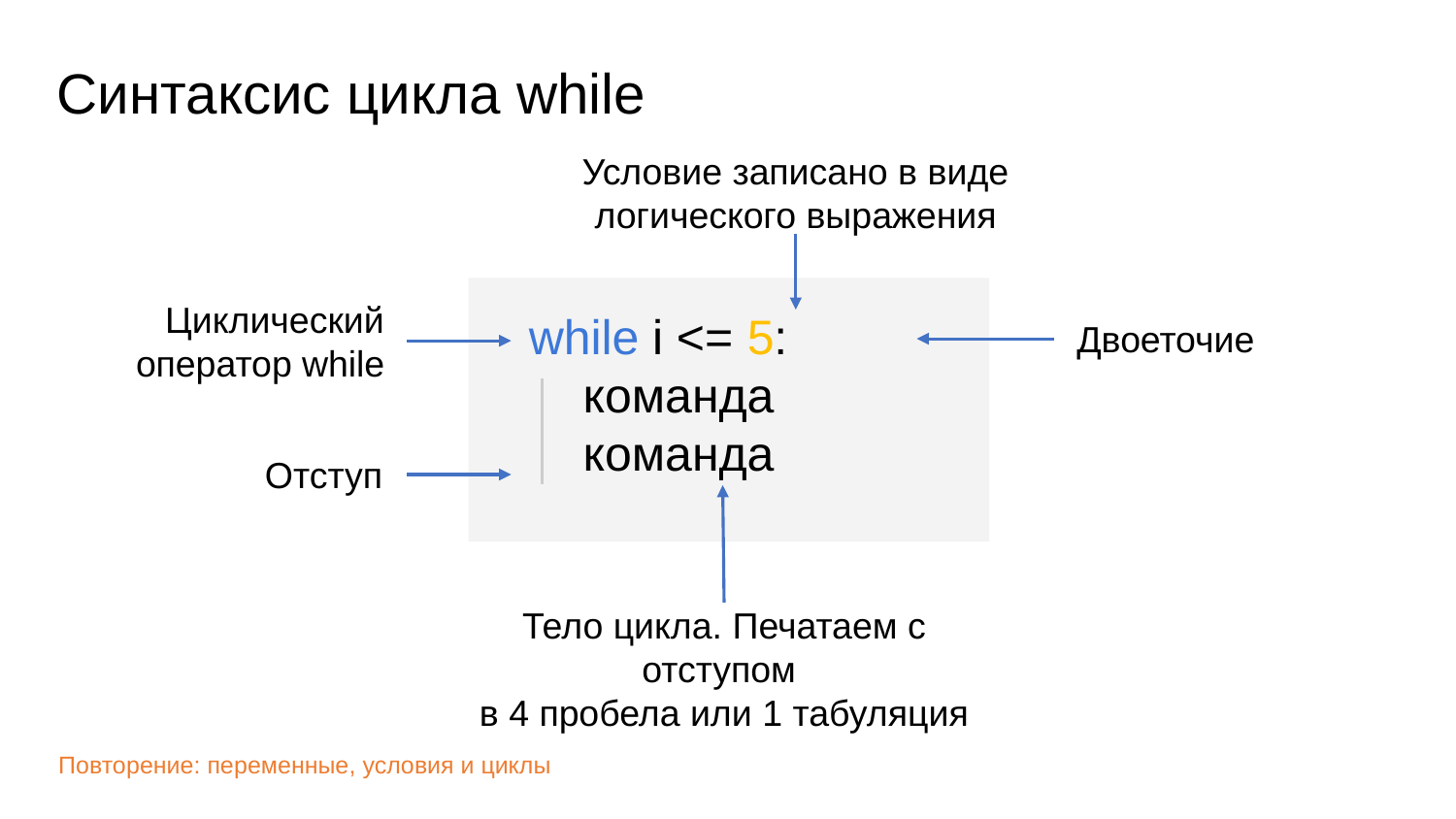

Синтаксис цикла while
Условие записано в виде логического выражения
while i <= 5:
    команда
    команда
Циклический оператор while
Двоеточие
Отступ
Тело цикла. Печатаем с отступом
в 4 пробела или 1 табуляция
Повторение: переменные, условия и циклы